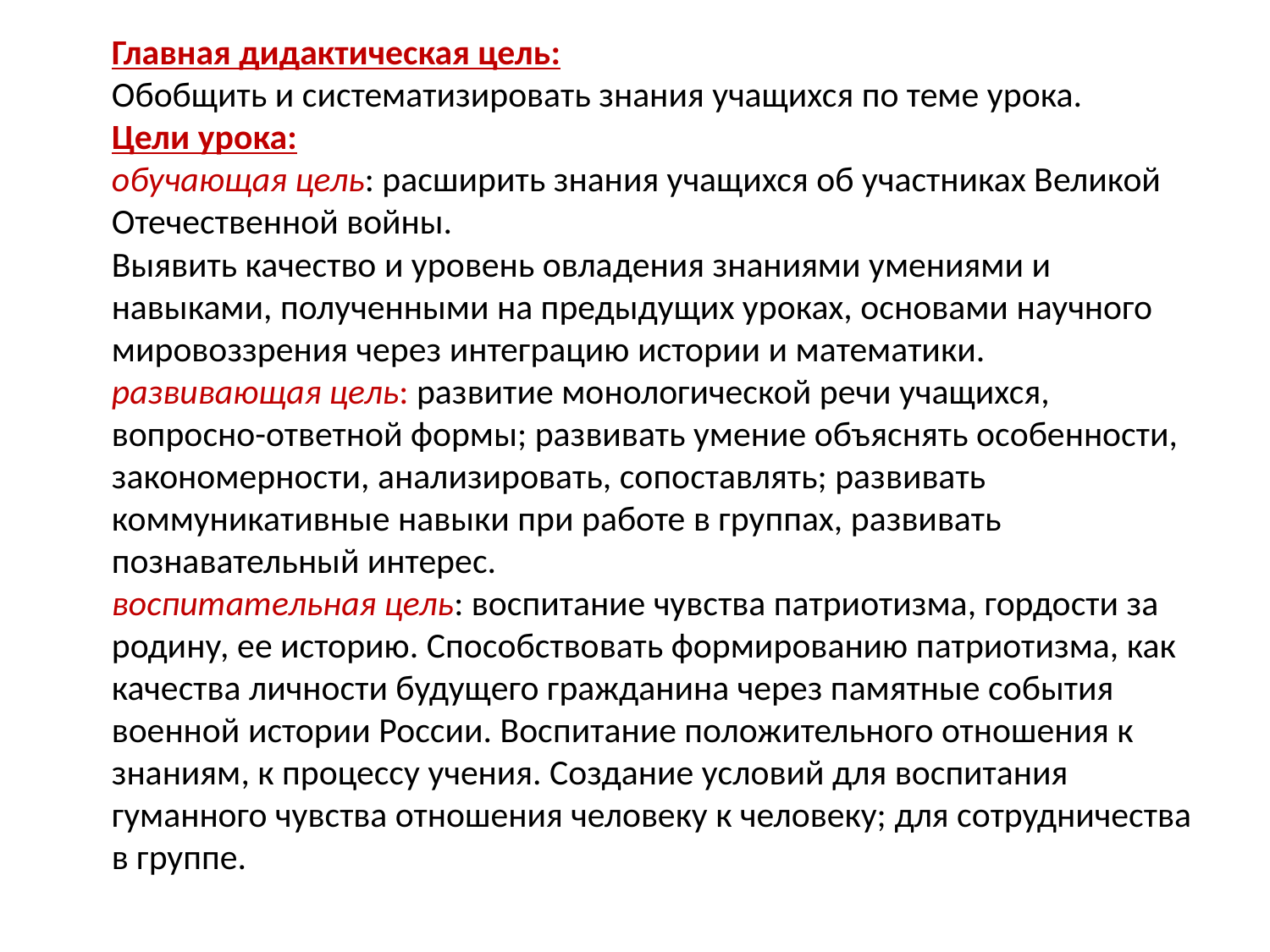

Главная дидактическая цель:
Обобщить и систематизировать знания учащихся по теме урока.
Цели урока:
обучающая цель: расширить знания учащихся об участниках Великой Отечественной войны.
Выявить качество и уровень овладения знаниями умениями и навыками, полученными на предыдущих уроках, основами научного мировоззрения через интеграцию истории и математики.
развивающая цель: развитие монологической речи учащихся, вопросно-ответной формы; развивать умение объяснять особенности, закономерности, анализировать, сопоставлять; развивать коммуникативные навыки при работе в группах, развивать познавательный интерес.
воспитательная цель: воспитание чувства патриотизма, гордости за родину, ее историю. Способствовать формированию патриотизма, как качества личности будущего гражданина через памятные события военной истории России. Воспитание положительного отношения к знаниям, к процессу учения. Создание условий для воспитания гуманного чувства отношения человеку к человеку; для сотрудничества в группе.